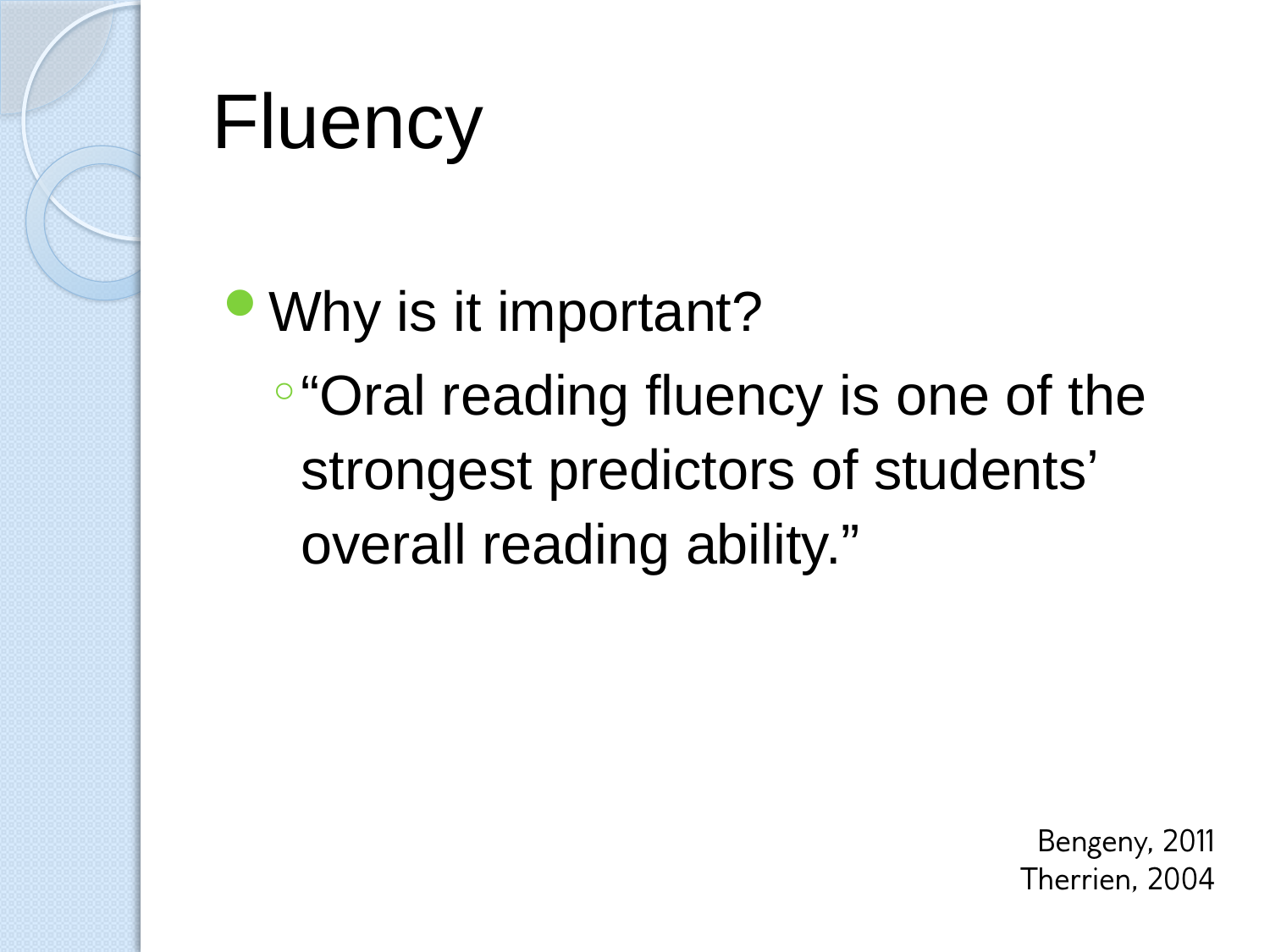

# Fluency
Why is it important?
“Oral reading fluency is one of the strongest predictors of students’ overall reading ability.”

Bengeny, 2011
Therrien, 2004